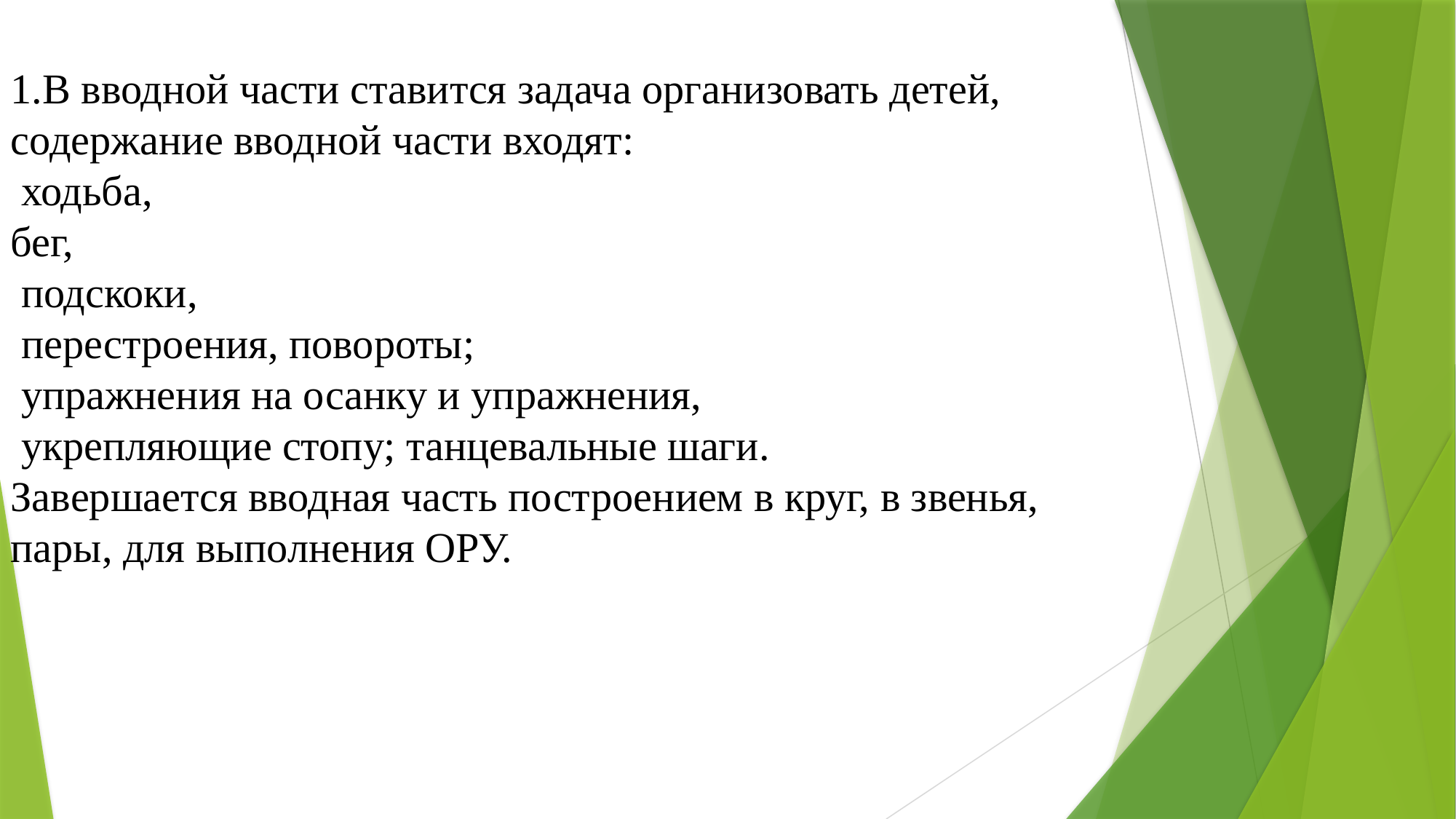

1.В вводной части ставится задача организовать детей, содержание вводной части входят:
 ходьба,
бег,
 подскоки,
 перестроения, повороты;
 упражнения на осанку и упражнения,
 укрепляющие стопу; танцевальные шаги.
Завершается вводная часть построением в круг, в звенья, пары, для выполнения ОРУ.